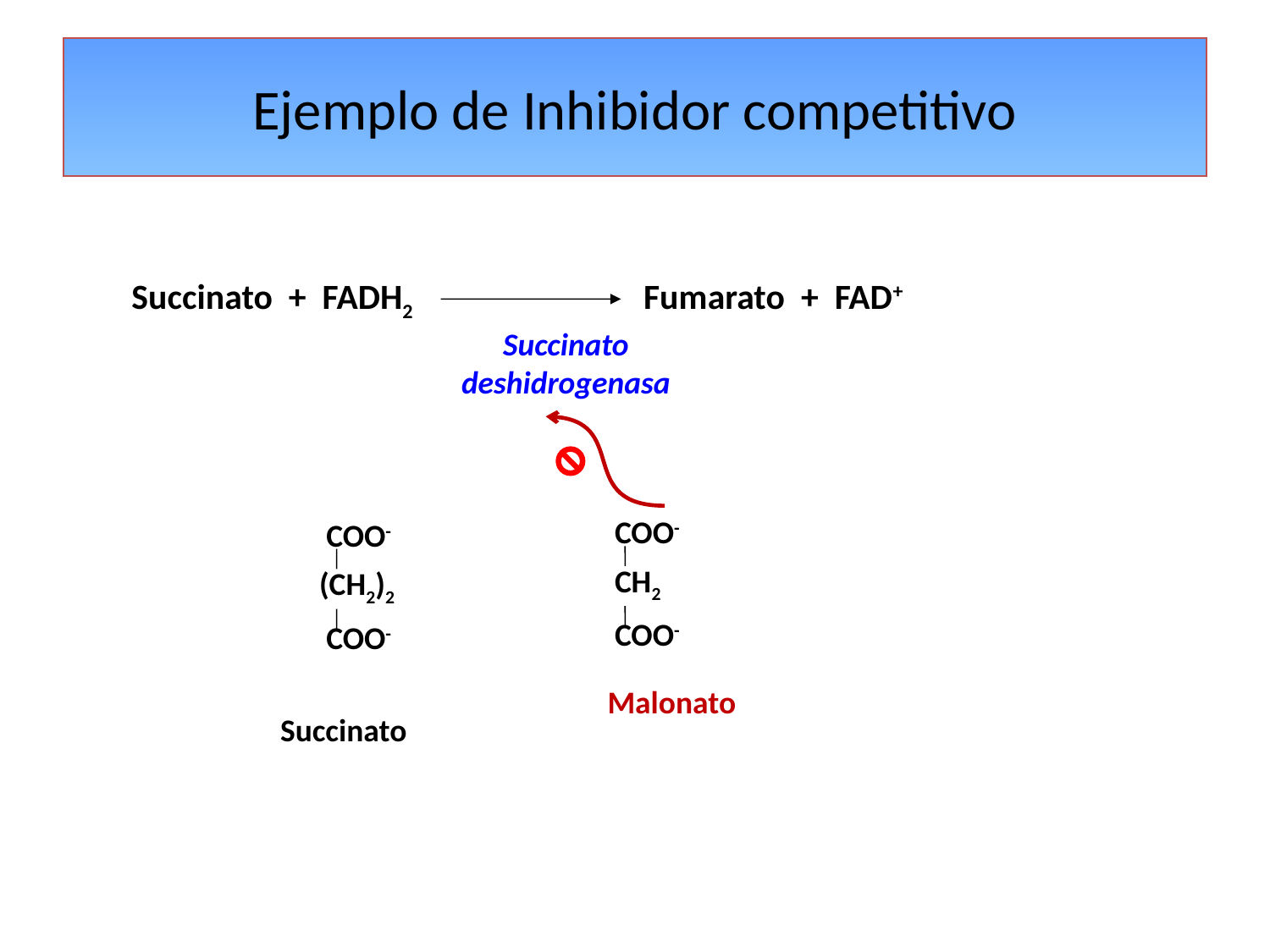

# Ejemplo de Inhibidor competitivo
Succinato  +  FADH2                              Fumarato  +  FAD+

Succinato deshidrogenasa

 COO-
 CH2
 COO-

 COO-
(CH2)2
 COO-

Malonato
Succinato